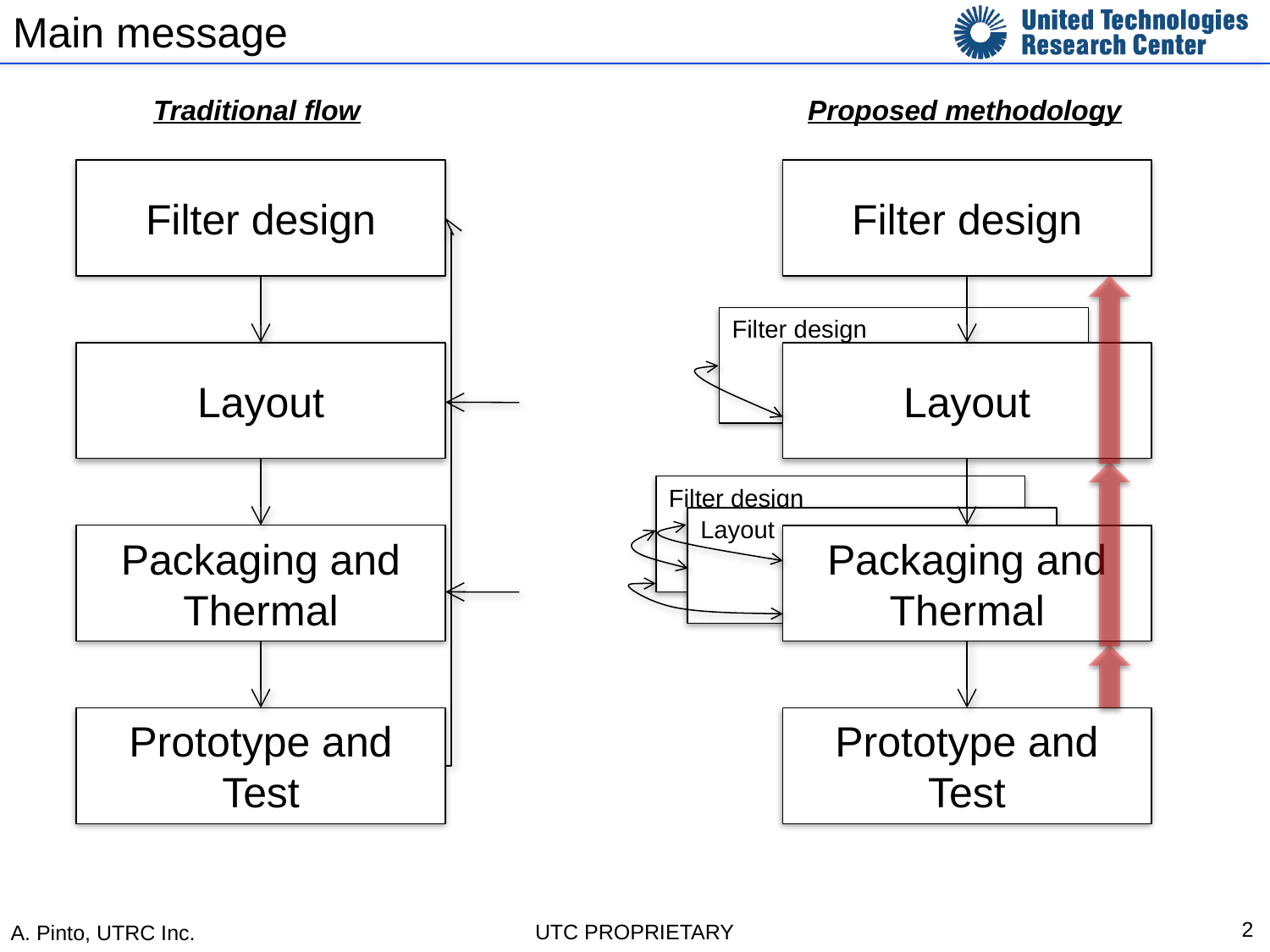

# Main message
Traditional flow
Proposed methodology
Filter design
Filter design

Filter design
Layout
Layout

Filter design
Layout

Packaging and Thermal
Packaging and Thermal

Prototype and Test
Prototype and Test
2